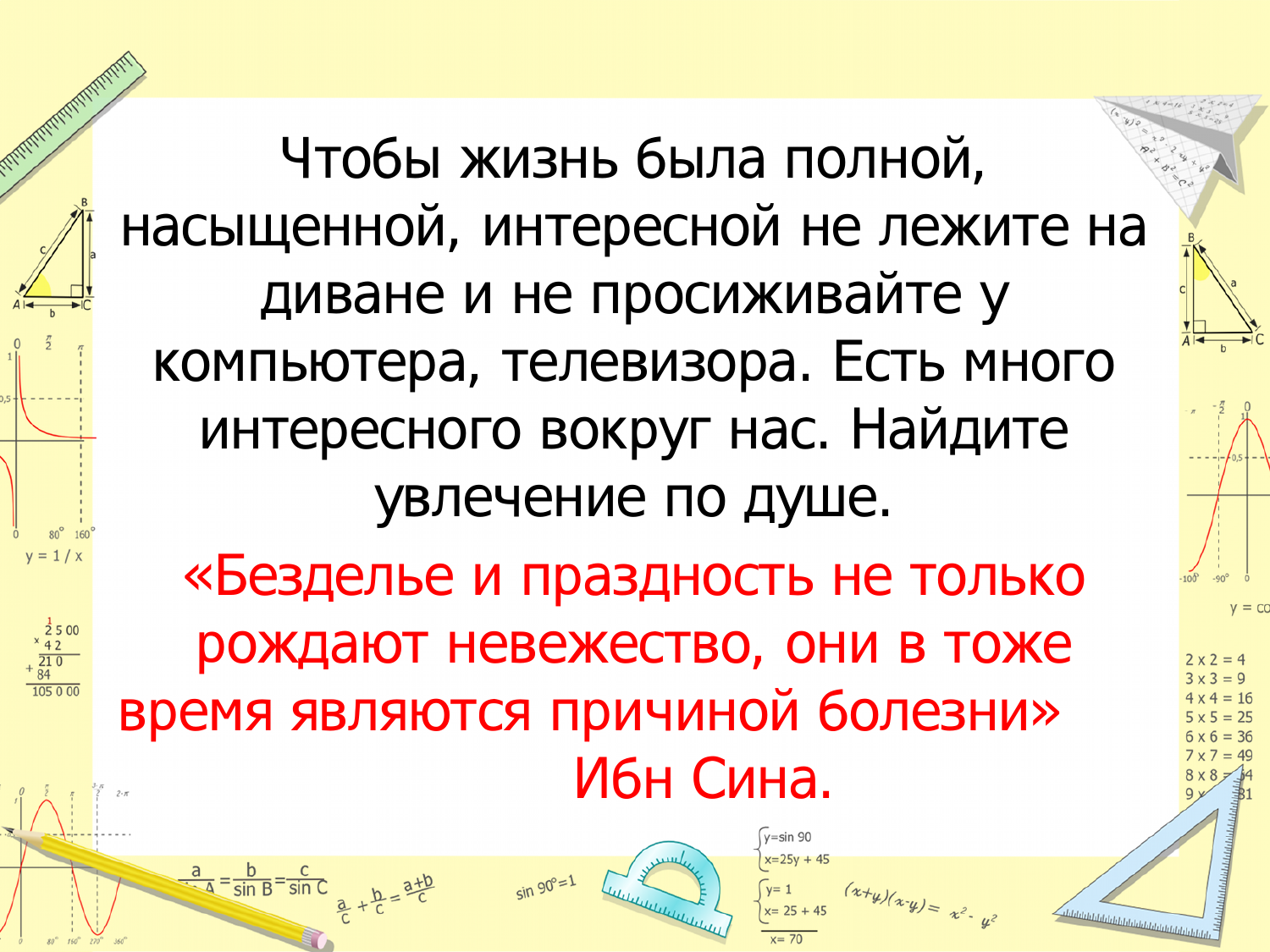

#
Чтобы жизнь была полной, насыщенной, интересной не лежите на диване и не просиживайте у компьютера, телевизора. Есть много интересного вокруг нас. Найдите увлечение по душе.
«Безделье и праздность не только рождают невежество, они в тоже время являются причиной болезни»              Ибн Сина.